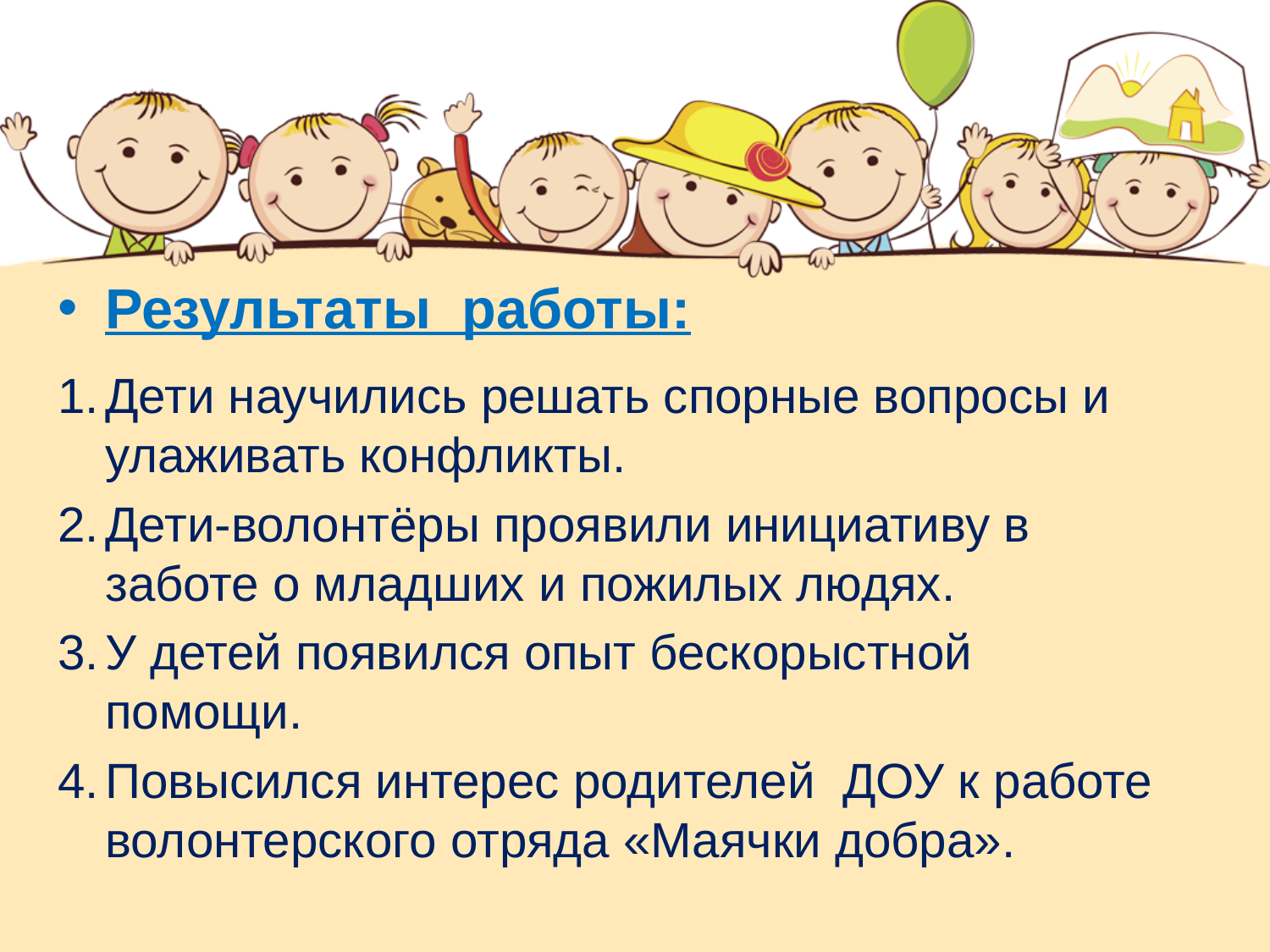

#
Результаты  работы:
Дети научились решать спорные вопросы и улаживать конфликты.
Дети-волонтёры проявили инициативу в заботе о младших и пожилых людях.
У детей появился опыт бескорыстной помощи.
Повысился интерес родителей  ДОУ к работе волонтерского отряда «Маячки добра».